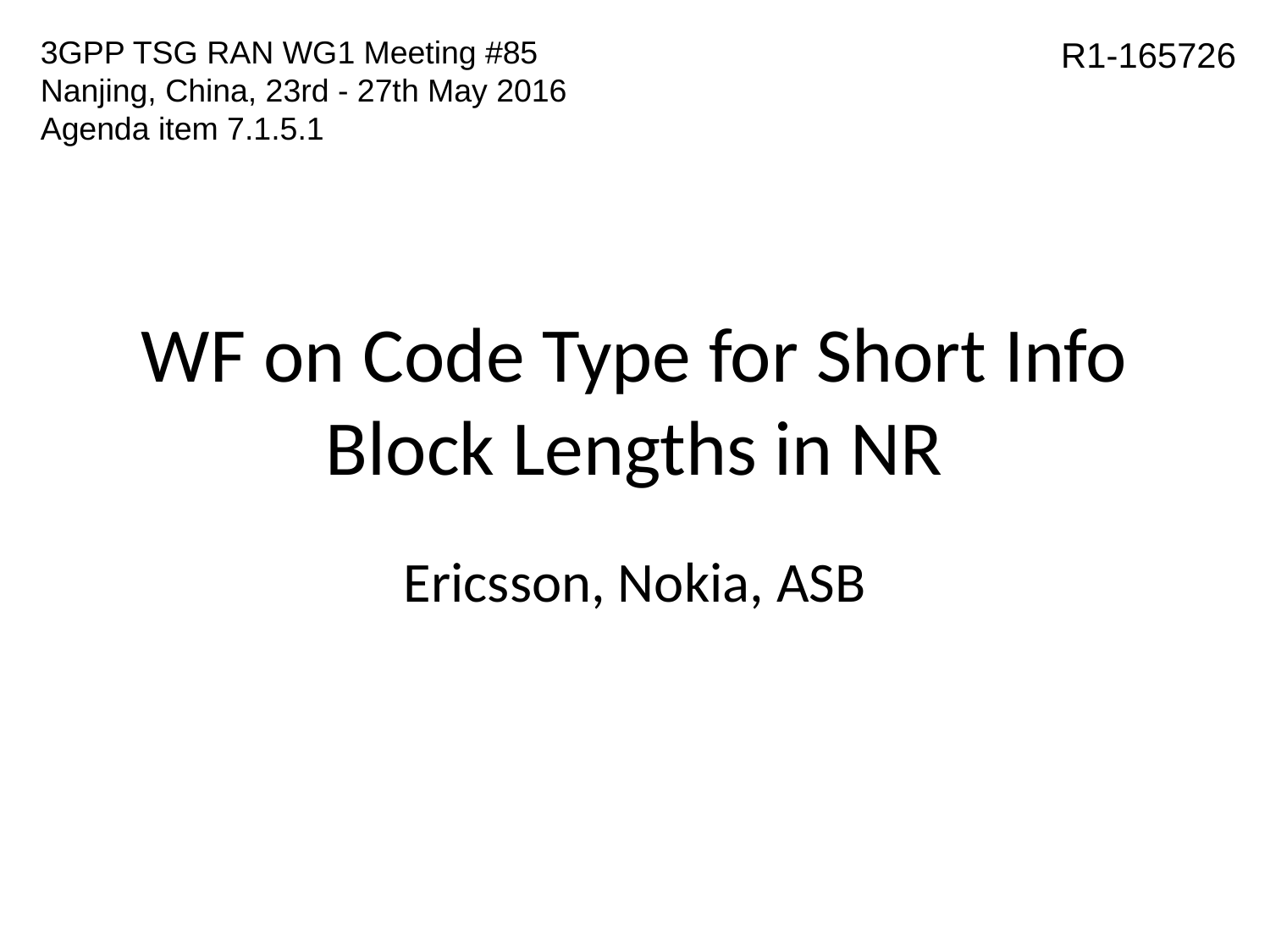

3GPP TSG RAN WG1 Meeting #85
Nanjing, China, 23rd - 27th May 2016
Agenda item 7.1.5.1
R1-165726
# WF on Code Type for Short Info Block Lengths in NR
Ericsson, Nokia, ASB